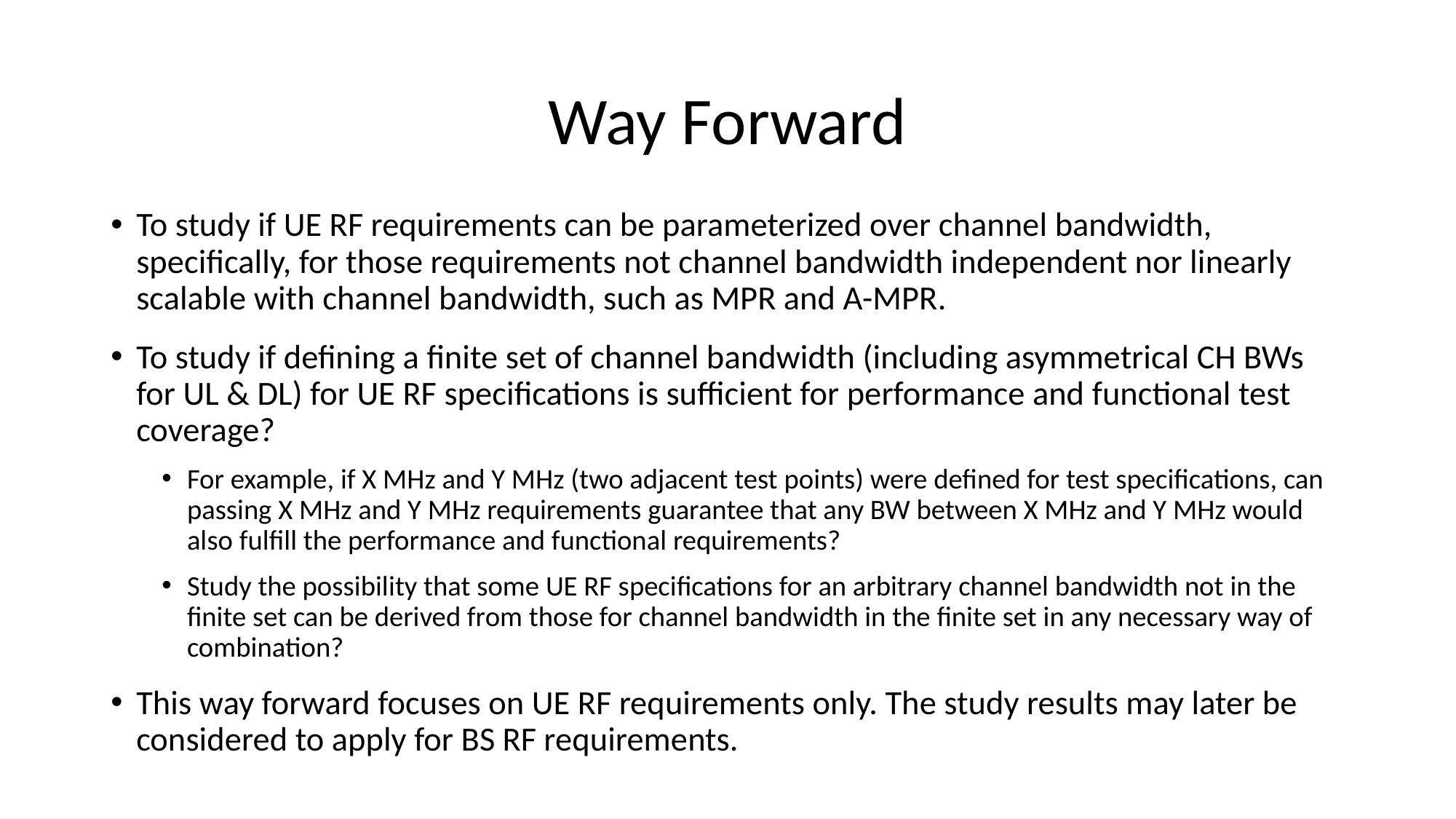

# Way Forward
To study if UE RF requirements can be parameterized over channel bandwidth, specifically, for those requirements not channel bandwidth independent nor linearly scalable with channel bandwidth, such as MPR and A-MPR.
To study if defining a finite set of channel bandwidth (including asymmetrical CH BWs for UL & DL) for UE RF specifications is sufficient for performance and functional test coverage?
For example, if X MHz and Y MHz (two adjacent test points) were defined for test specifications, can passing X MHz and Y MHz requirements guarantee that any BW between X MHz and Y MHz would also fulfill the performance and functional requirements?
Study the possibility that some UE RF specifications for an arbitrary channel bandwidth not in the finite set can be derived from those for channel bandwidth in the finite set in any necessary way of combination?
This way forward focuses on UE RF requirements only. The study results may later be considered to apply for BS RF requirements.